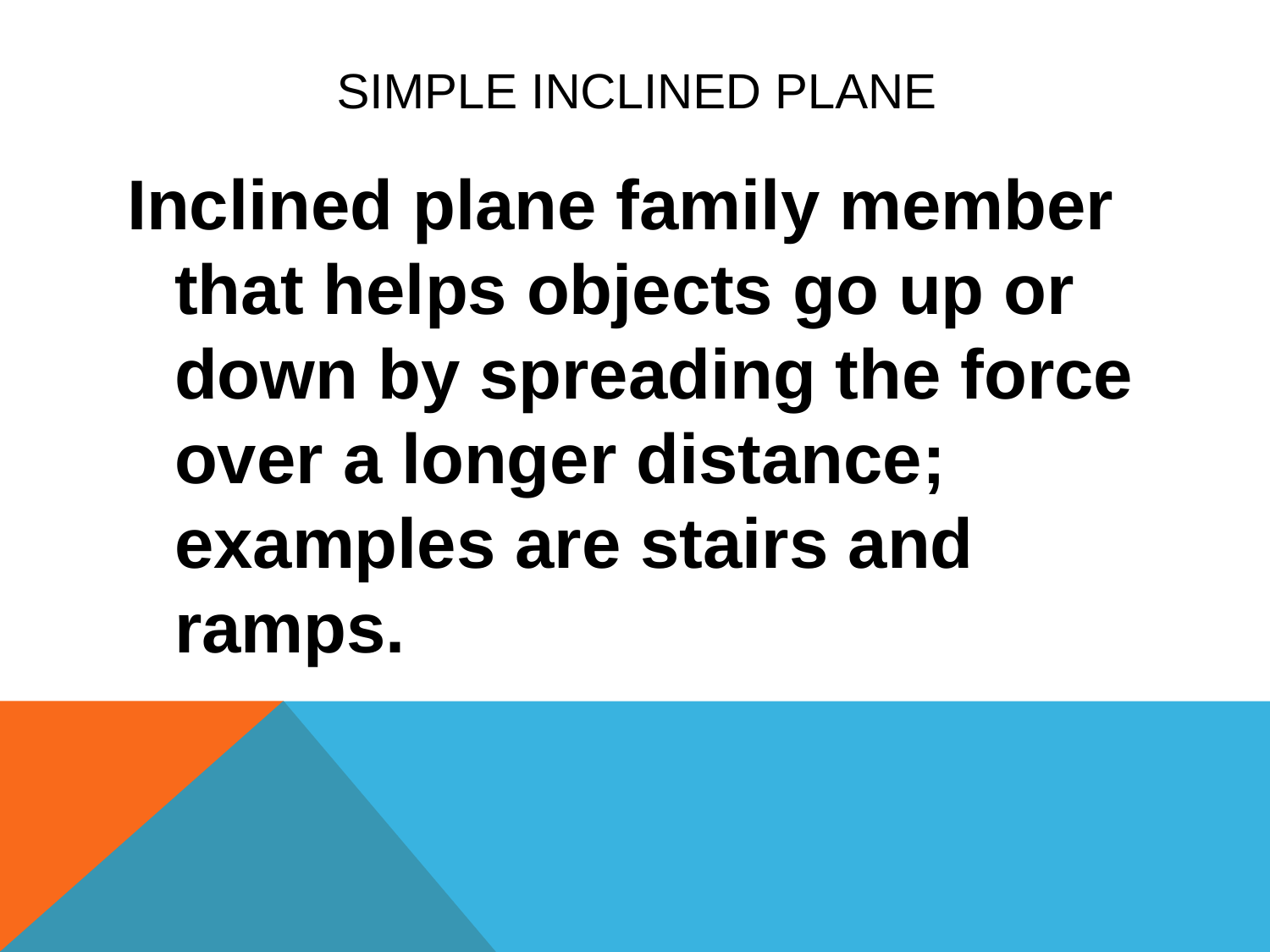

# Simple Inclined Plane
Inclined plane family member that helps objects go up or down by spreading the force over a longer distance; examples are stairs and ramps.